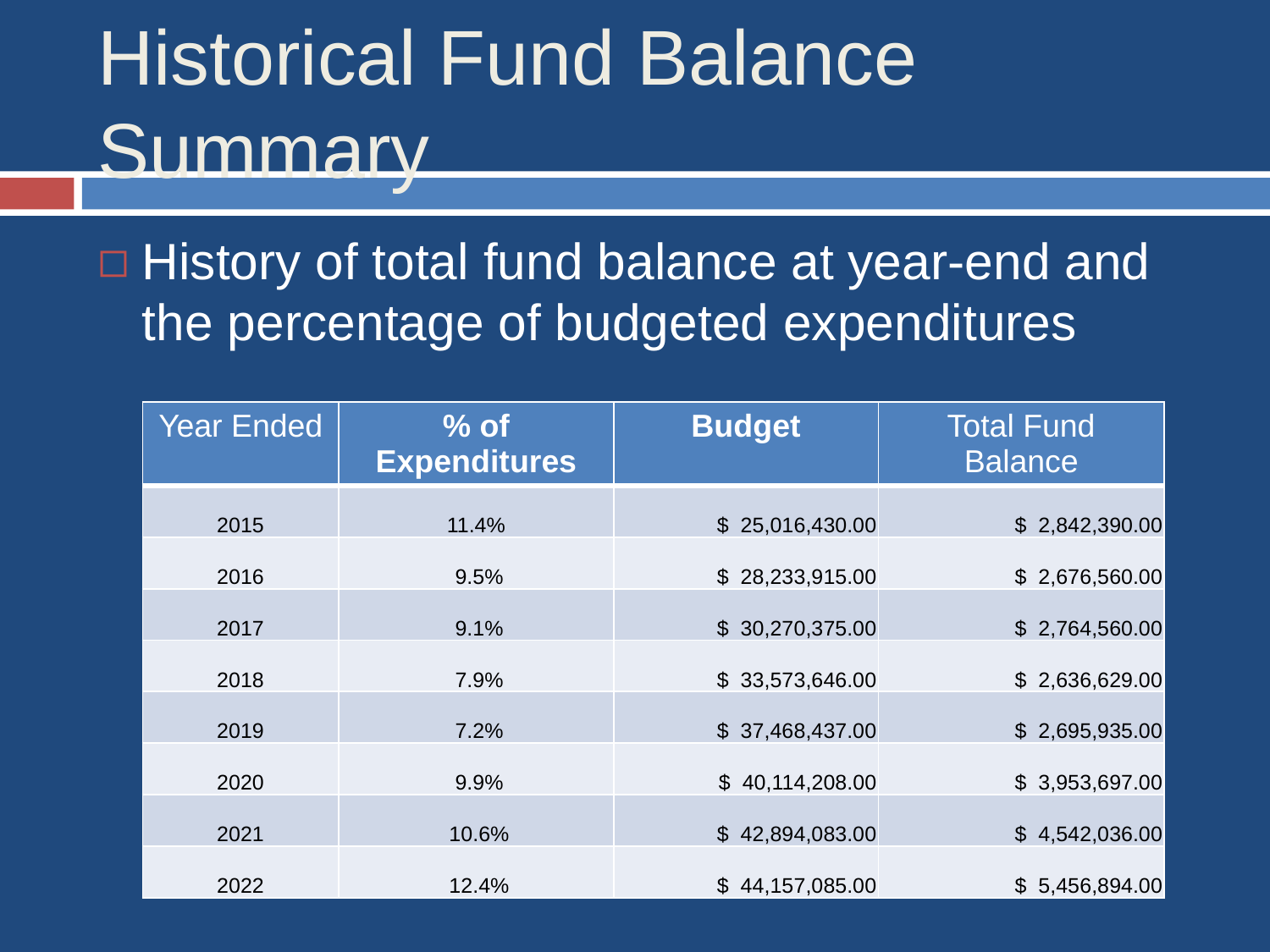

# Historical Fund Balance Summary
History of total fund balance at year-end and the percentage of budgeted expenditures

| Year Ended | % of Expenditures | Budget | Total Fund Balance |
| --- | --- | --- | --- |
| 2015 | 11.4% | $ 25,016,430.00 | $ 2,842,390.00 |
| 2016 | 9.5% | $ 28,233,915.00 | $ 2,676,560.00 |
| 2017 | 9.1% | $ 30,270,375.00 | $ 2,764,560.00 |
| 2018 | 7.9% | $ 33,573,646.00 | $ 2,636,629.00 |
| 2019 | 7.2% | $ 37,468,437.00 | $ 2,695,935.00 |
| 2020 | 9.9% | $ 40,114,208.00 | $ 3,953,697.00 |
| 2021 | 10.6% | $ 42,894,083.00 | $ 4,542,036.00 |
| 2022 | 12.4% | $ 44,157,085.00 | $ 5,456,894.00 |